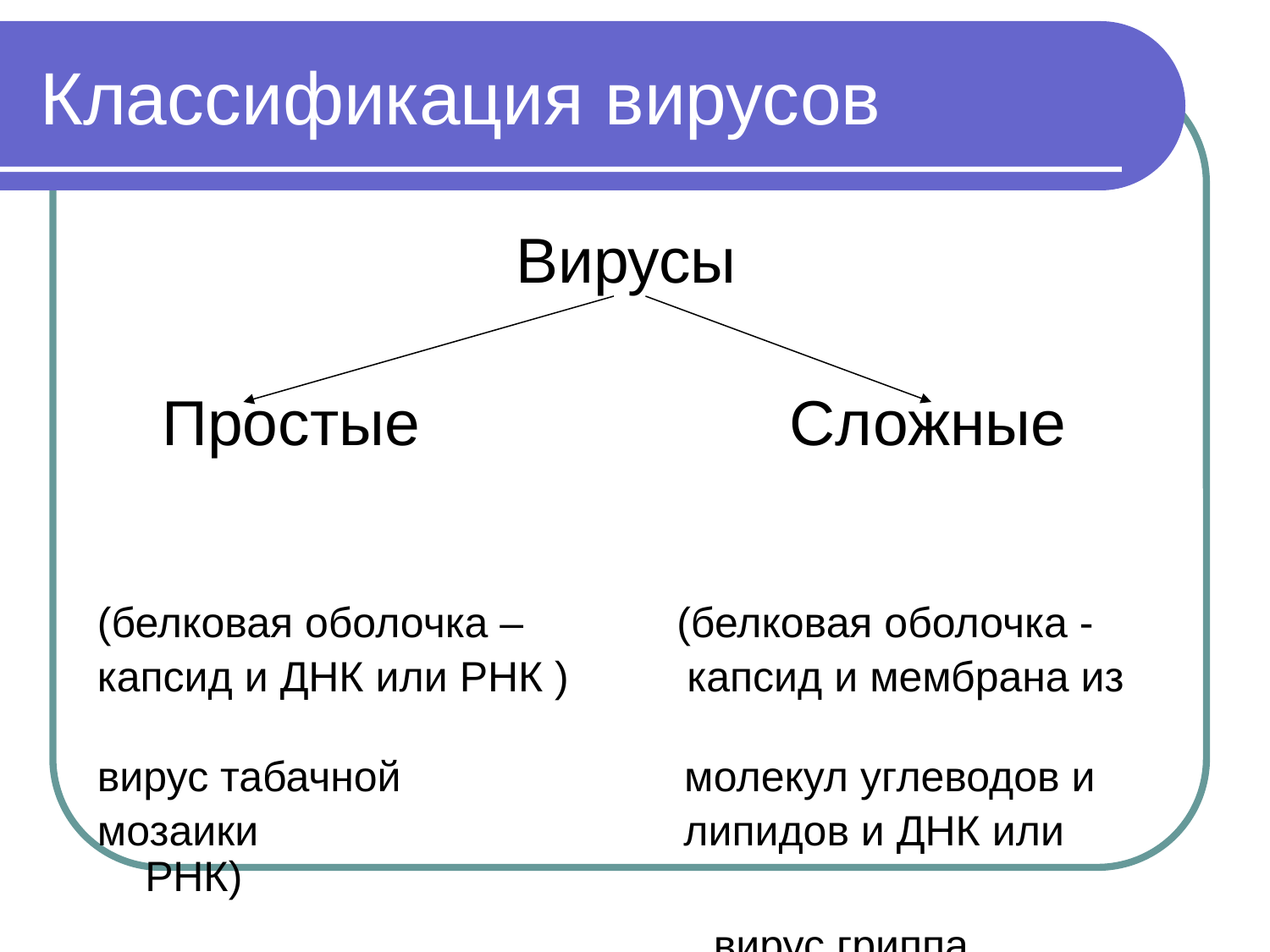

# Классификация вирусов
Вирусы

    Простые                       Сложные

(белковая оболочка –             (белковая оболочка -
капсид и ДНК или РНК )          капсид и мембрана из
вирус табачной                        молекул углеводов и
мозаики                                    липидов и ДНК или РНК)
                                                    вирус гриппа